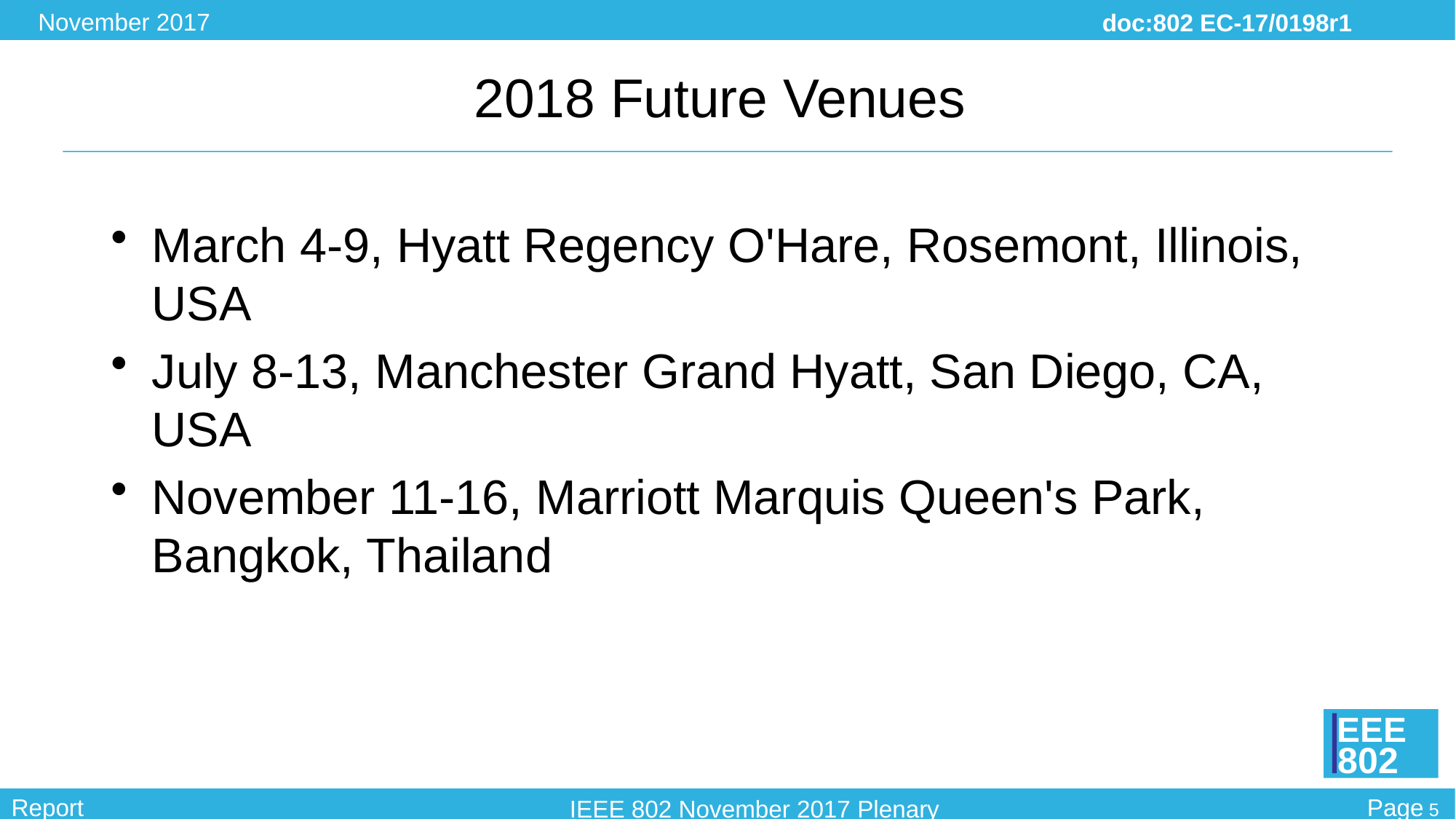

# 2018 Future Venues

March 4-9, Hyatt Regency O'Hare, Rosemont, Illinois, USA
July 8-13, Manchester Grand Hyatt, San Diego, CA, USA
November 11-16, Marriott Marquis Queen's Park, Bangkok, Thailand